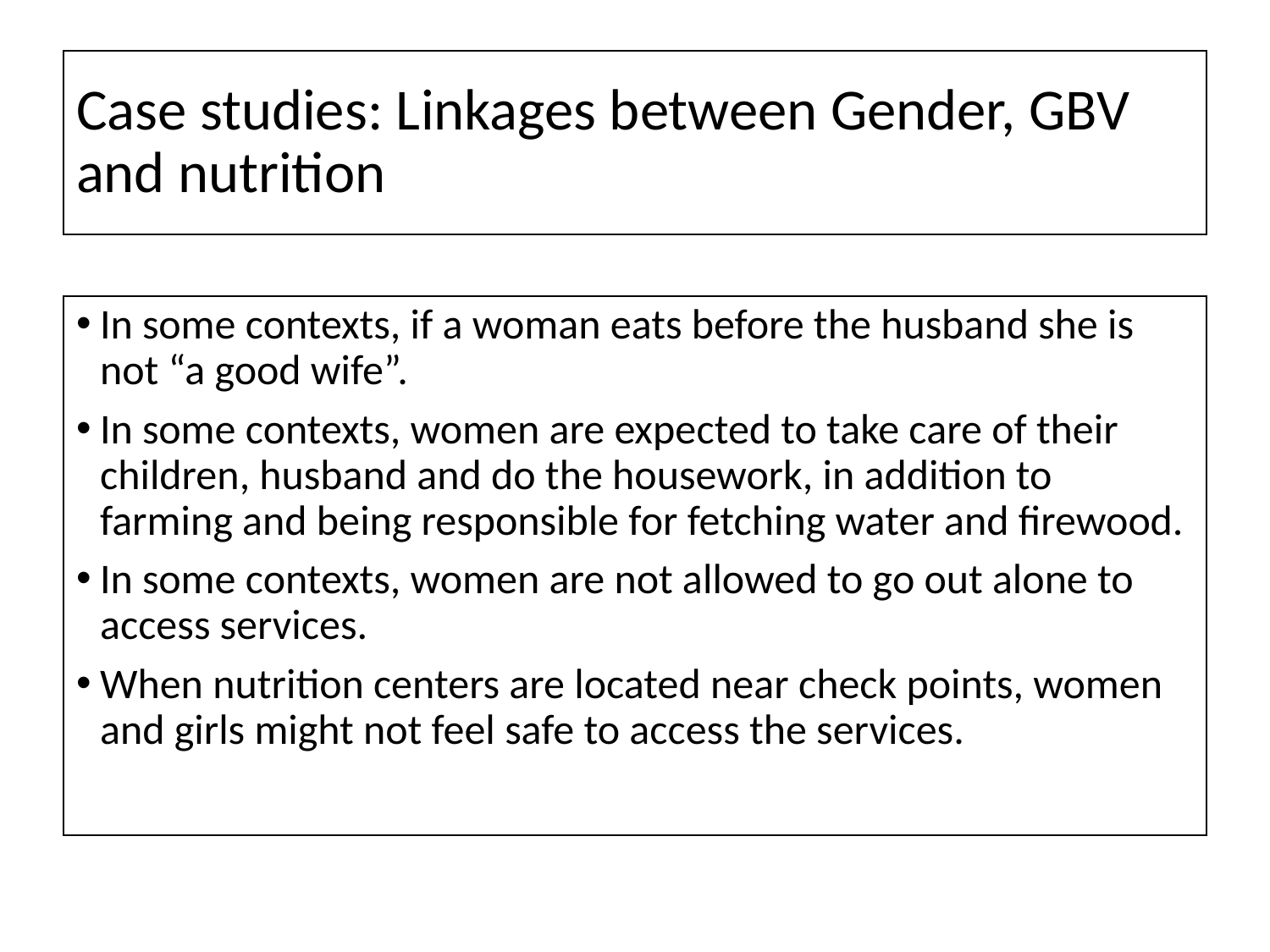

# Case studies: Linkages between Gender, GBV and nutrition
In some contexts, if a woman eats before the husband she is not “a good wife”.
In some contexts, women are expected to take care of their children, husband and do the housework, in addition to farming and being responsible for fetching water and firewood.
In some contexts, women are not allowed to go out alone to access services.
When nutrition centers are located near check points, women and girls might not feel safe to access the services.